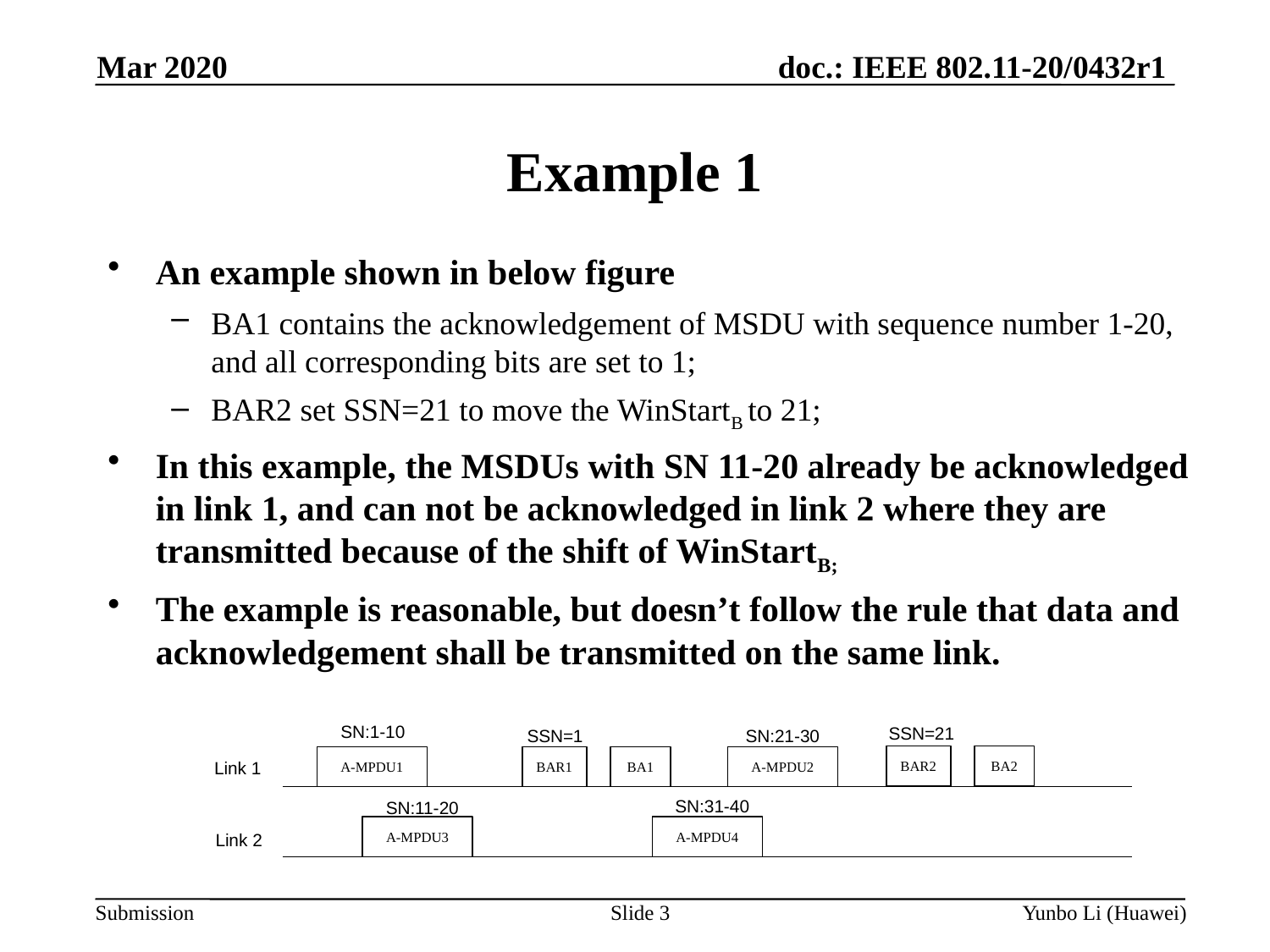

Mar 2020
Example 1
An example shown in below figure
BA1 contains the acknowledgement of MSDU with sequence number 1-20, and all corresponding bits are set to 1;
BAR2 set SSN=21 to move the WinStartB to 21;
In this example, the MSDUs with SN 11-20 already be acknowledged in link 1, and can not be acknowledged in link 2 where they are transmitted because of the shift of WinStartB;
The example is reasonable, but doesn’t follow the rule that data and acknowledgement shall be transmitted on the same link.
SN:1-10
SSN=21
SSN=1
SN:21-30
BAR2
BA2
A-MPDU1
BAR1
BA1
A-MPDU2
Link 1
SN:31-40
SN:11-20
A-MPDU3
A-MPDU4
Link 2
Slide 3
Yunbo Li (Huawei)